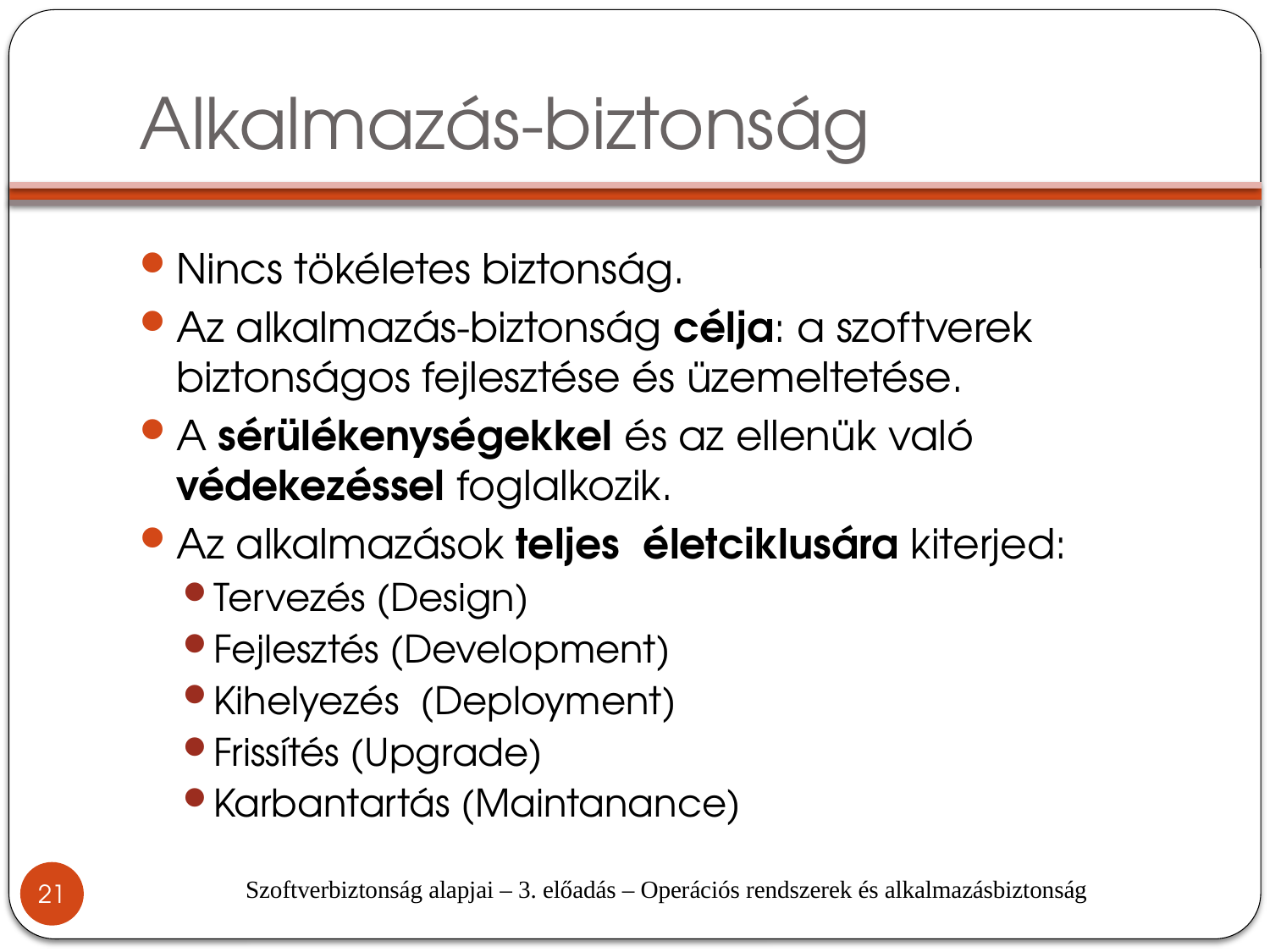

# Alkalmazás-biztonság
Nincs tökéletes biztonság.
Az alkalmazás-biztonság célja: a szoftverek biztonságos fejlesztése és üzemeltetése.
A sérülékenységekkel és az ellenük való védekezéssel foglalkozik.
Az alkalmazások teljes  életciklusára kiterjed:
Tervezés (Design)
Fejlesztés (Development)
Kihelyezés  (Deployment)
Frissítés (Upgrade)
Karbantartás (Maintanance)

Szoftverbiztonság alapjai – 3. előadás – Operációs rendszerek és alkalmazásbiztonság
21